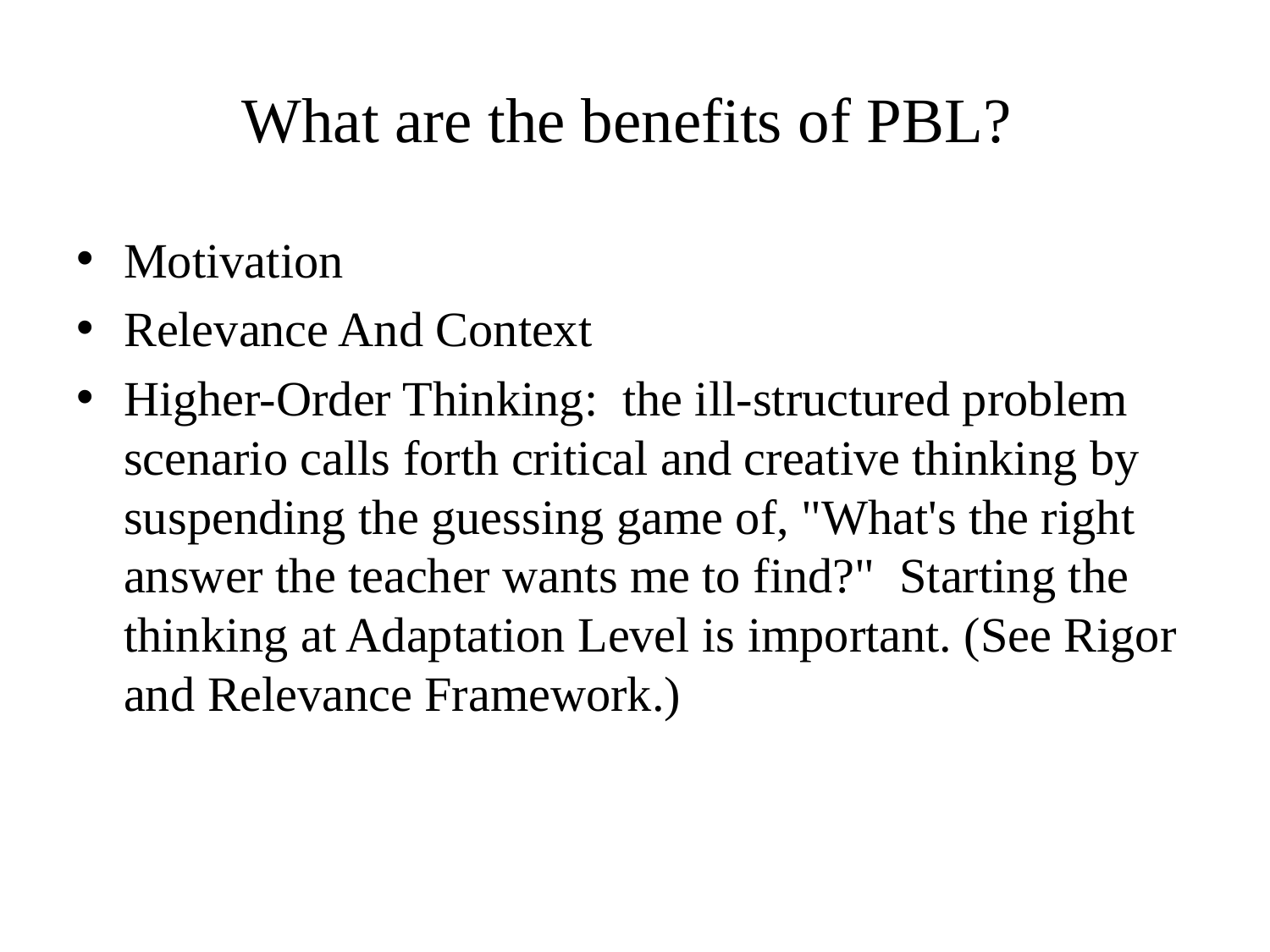

# What are the benefits of PBL?
Motivation
Relevance And Context
Higher-Order Thinking:  the ill-structured problem scenario calls forth critical and creative thinking by suspending the guessing game of, "What's the right answer the teacher wants me to find?"  Starting the thinking at Adaptation Level is important. (See Rigor and Relevance Framework.)